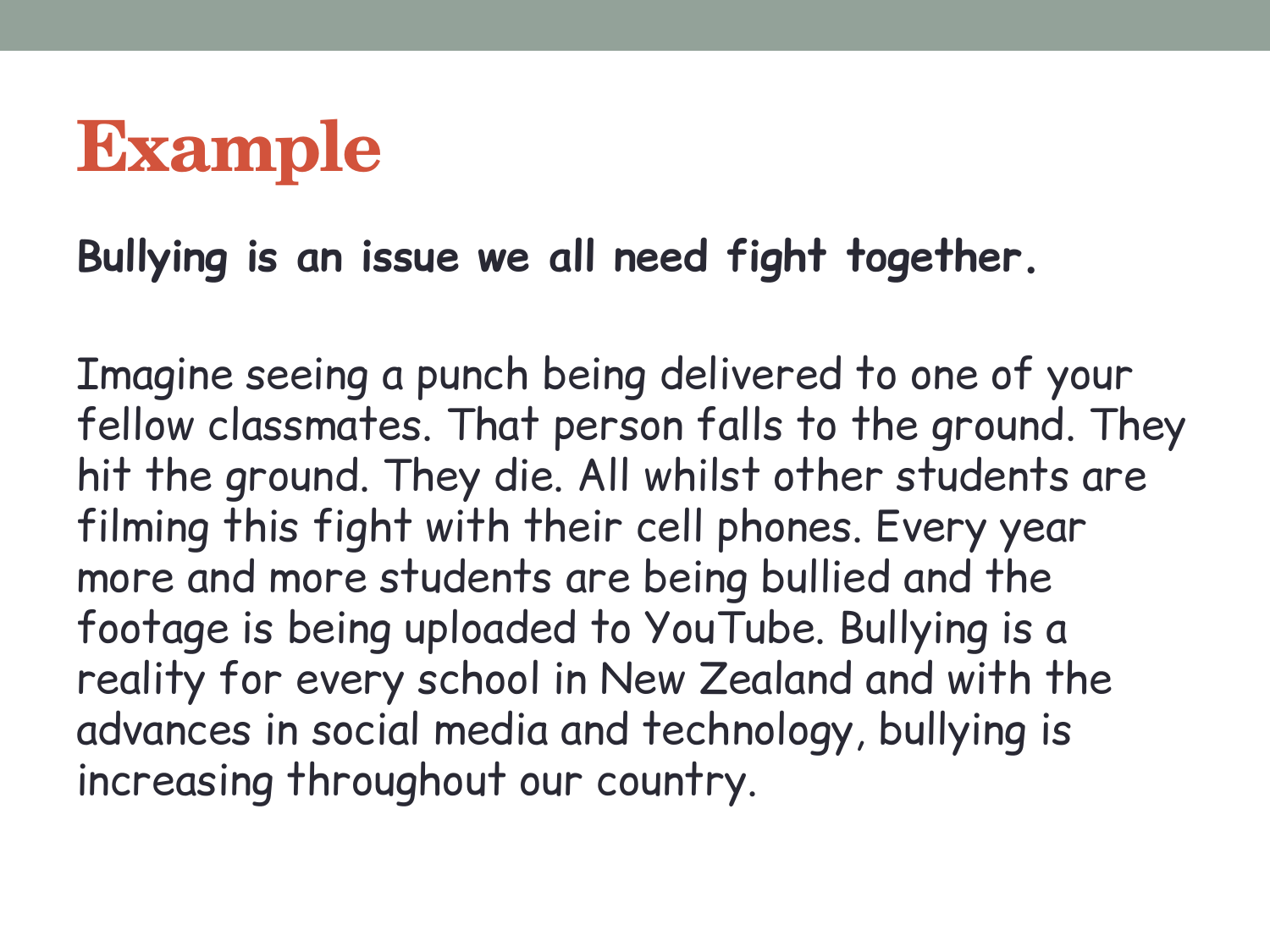

# Example
Bullying is an issue we all need fight together.

Imagine seeing a punch being delivered to one of your fellow classmates. That person falls to the ground. They hit the ground. They die. All whilst other students are filming this fight with their cell phones. Every year more and more students are being bullied and the footage is being uploaded to YouTube. Bullying is a reality for every school in New Zealand and with the advances in social media and technology, bullying is increasing throughout our country.